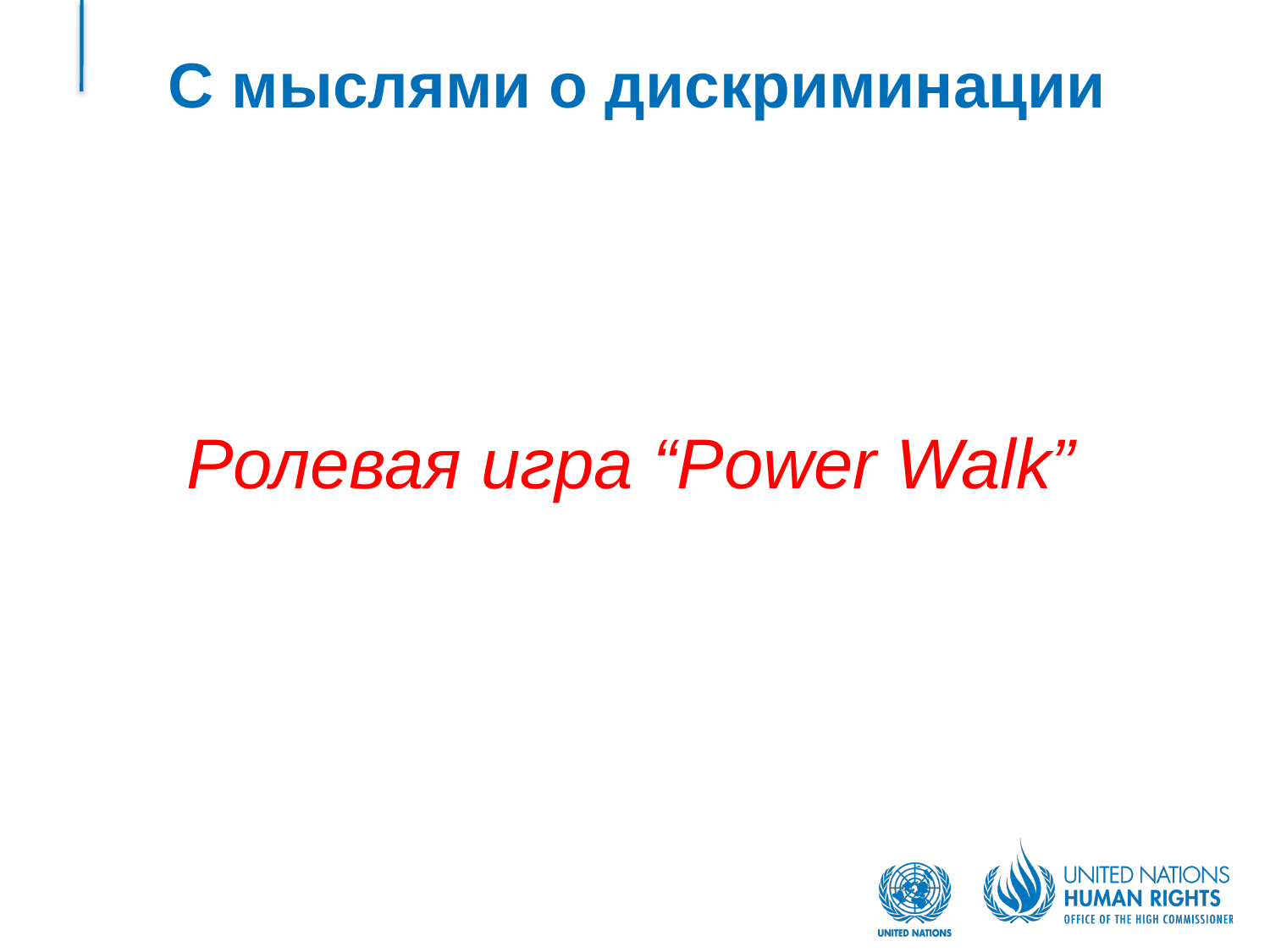

# С мыслями о дискриминации

Ролевая игра “Power Walk”